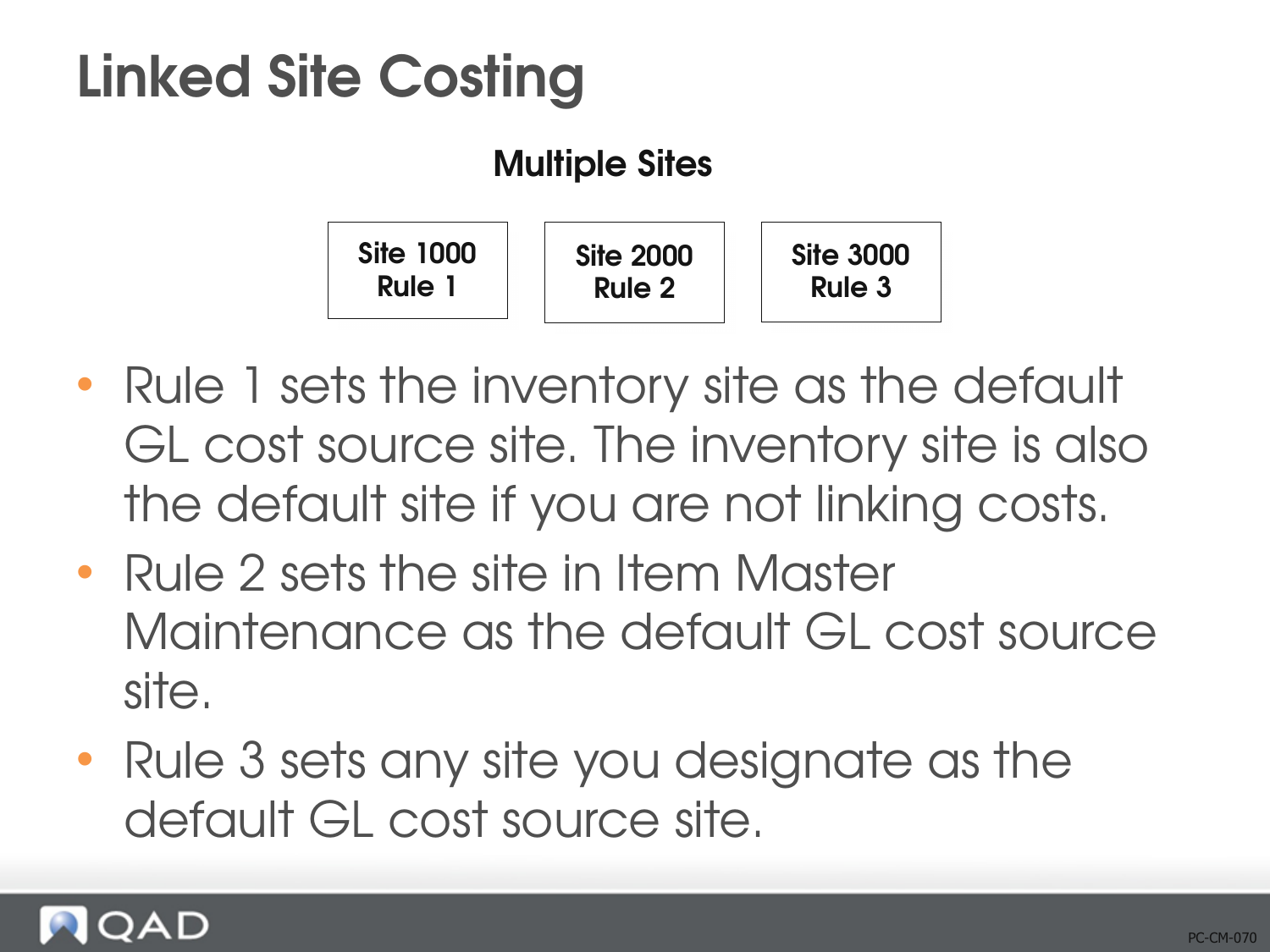

# Linked Site Costing
Multiple Sites
Site 1000
Rule 1
Site 2000
Rule 2
Site 3000
Rule 3
Rule 1 sets the inventory site as the default GL cost source site. The inventory site is also the default site if you are not linking costs.
Rule 2 sets the site in Item Master Maintenance as the default GL cost source site.
Rule 3 sets any site you designate as the default GL cost source site.
PC-CM-070